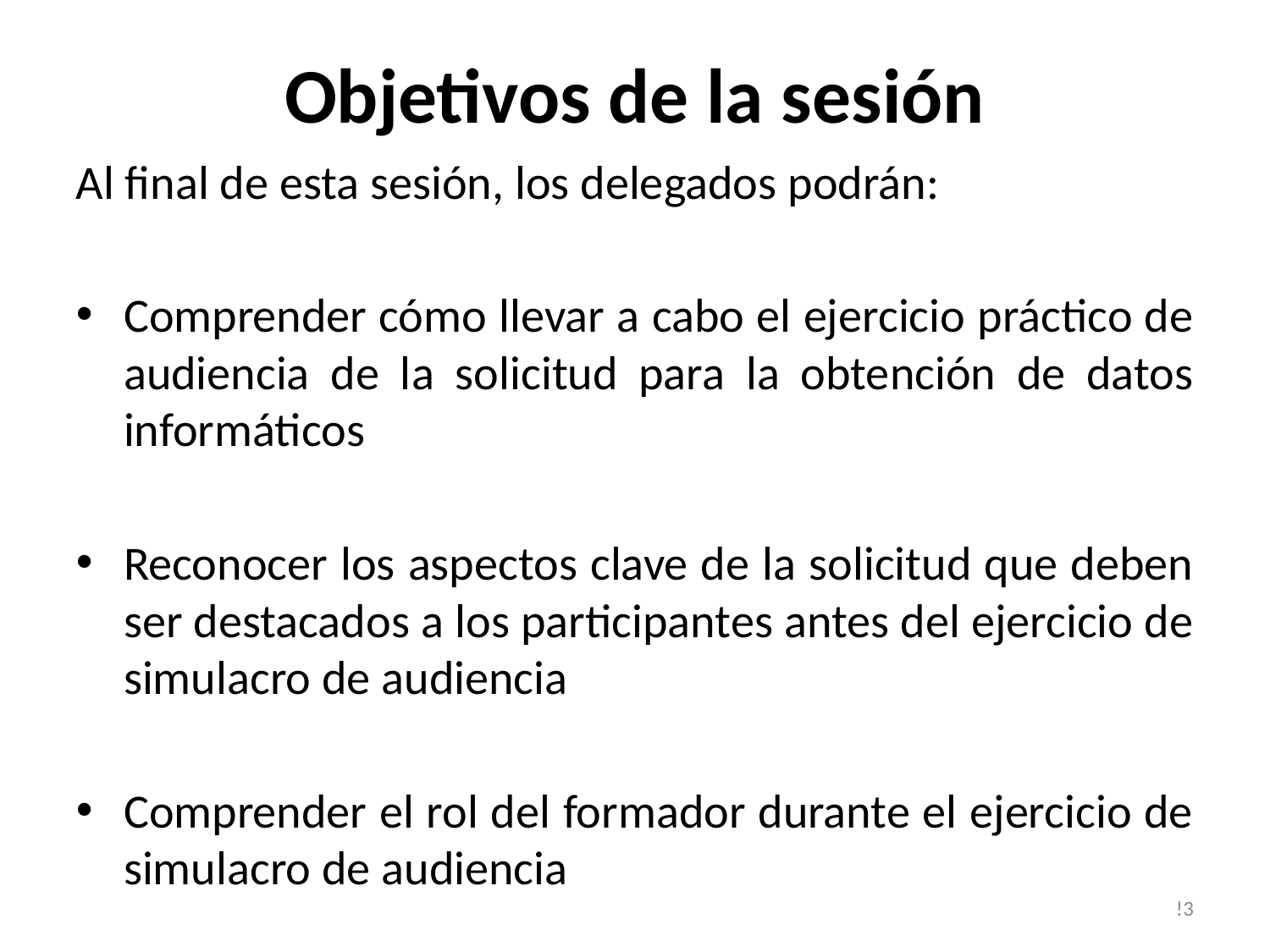

Objetivos de la sesión
Al final de esta sesión, los delegados podrán:

Comprender cómo llevar a cabo el ejercicio práctico de audiencia de la solicitud para la obtención de datos informáticos

Reconocer los aspectos clave de la solicitud que deben ser destacados a los participantes antes del ejercicio de simulacro de audiencia

Comprender el rol del formador durante el ejercicio de simulacro de audiencia

!3